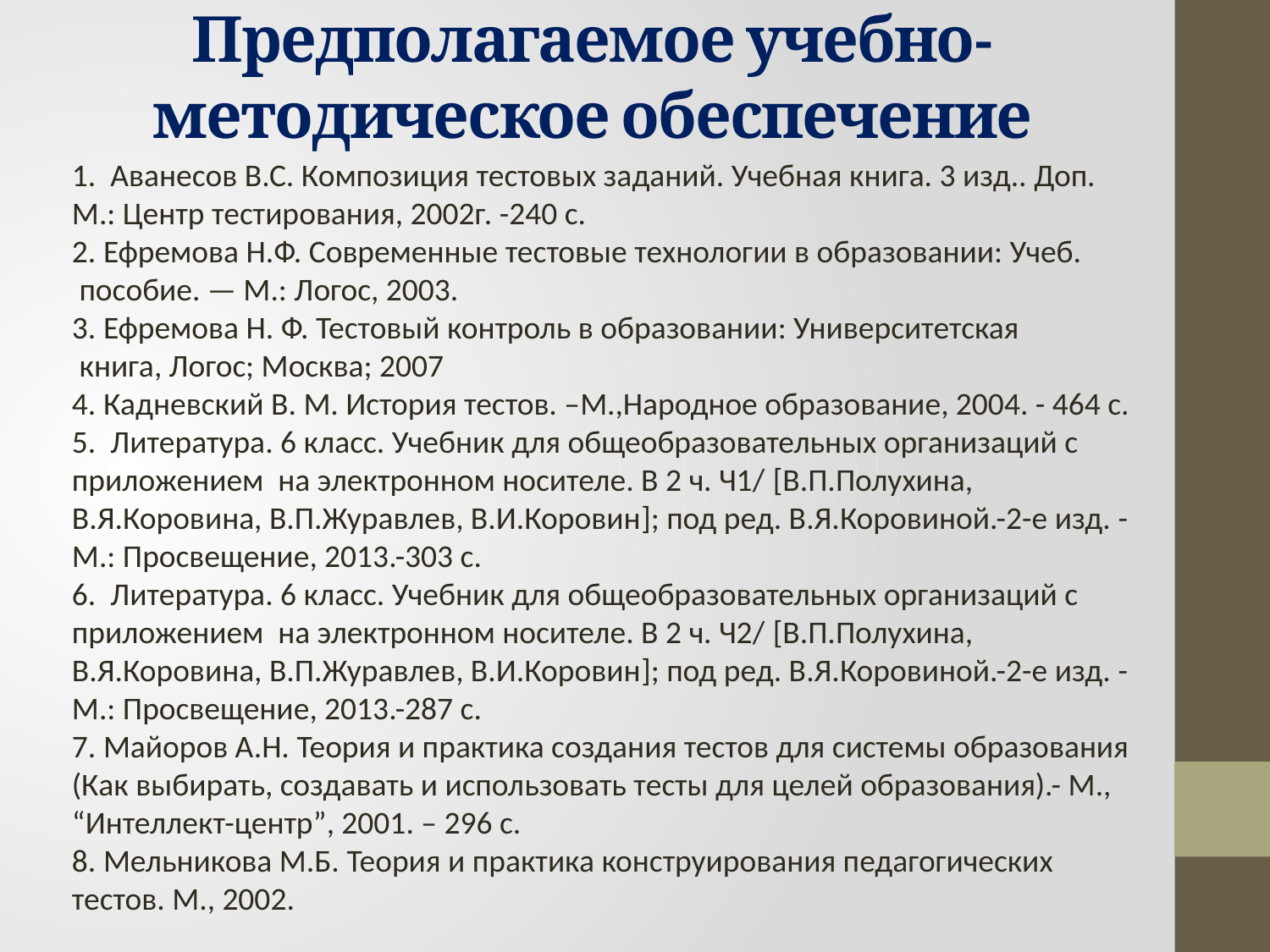

# Предполагаемое учебно-методическое обеспечение
1.  Аванесов B.C. Композиция тестовых заданий. Учебная книга. 3 изд.. Доп. М.: Центр тестирования, 2002г. -240 с.
2. Ефремова Н.Ф. Современные тестовые технологии в образовании: Учеб.
 пособие. — М.: Логос, 2003.
3. Ефремова Н. Ф. Тестовый контроль в образовании: Университетская
 книга, Логос; Москва; 2007
4. Кадневский В. М. История тестов. –М.,Народное образование, 2004. - 464 с.
5.  Литература. 6 класс. Учебник для общеобразовательных организаций с приложением  на электронном носителе. В 2 ч. Ч1/ [В.П.Полухина, В.Я.Коровина, В.П.Журавлев, В.И.Коровин]; под ред. В.Я.Коровиной.-2-е изд. - М.: Просвещение, 2013.-303 с.
6.  Литература. 6 класс. Учебник для общеобразовательных организаций с приложением  на электронном носителе. В 2 ч. Ч2/ [В.П.Полухина, В.Я.Коровина, В.П.Журавлев, В.И.Коровин]; под ред. В.Я.Коровиной.-2-е изд. - М.: Просвещение, 2013.-287 с.
7. Майоров А.Н. Теория и практика создания тестов для системы образования (Как выбирать, создавать и использовать тесты для целей образования).- М., “Интеллект-центр”, 2001. – 296 с.
8. Мельникова М.Б. Теория и практика конструирования педагогических тестов. М., 2002.